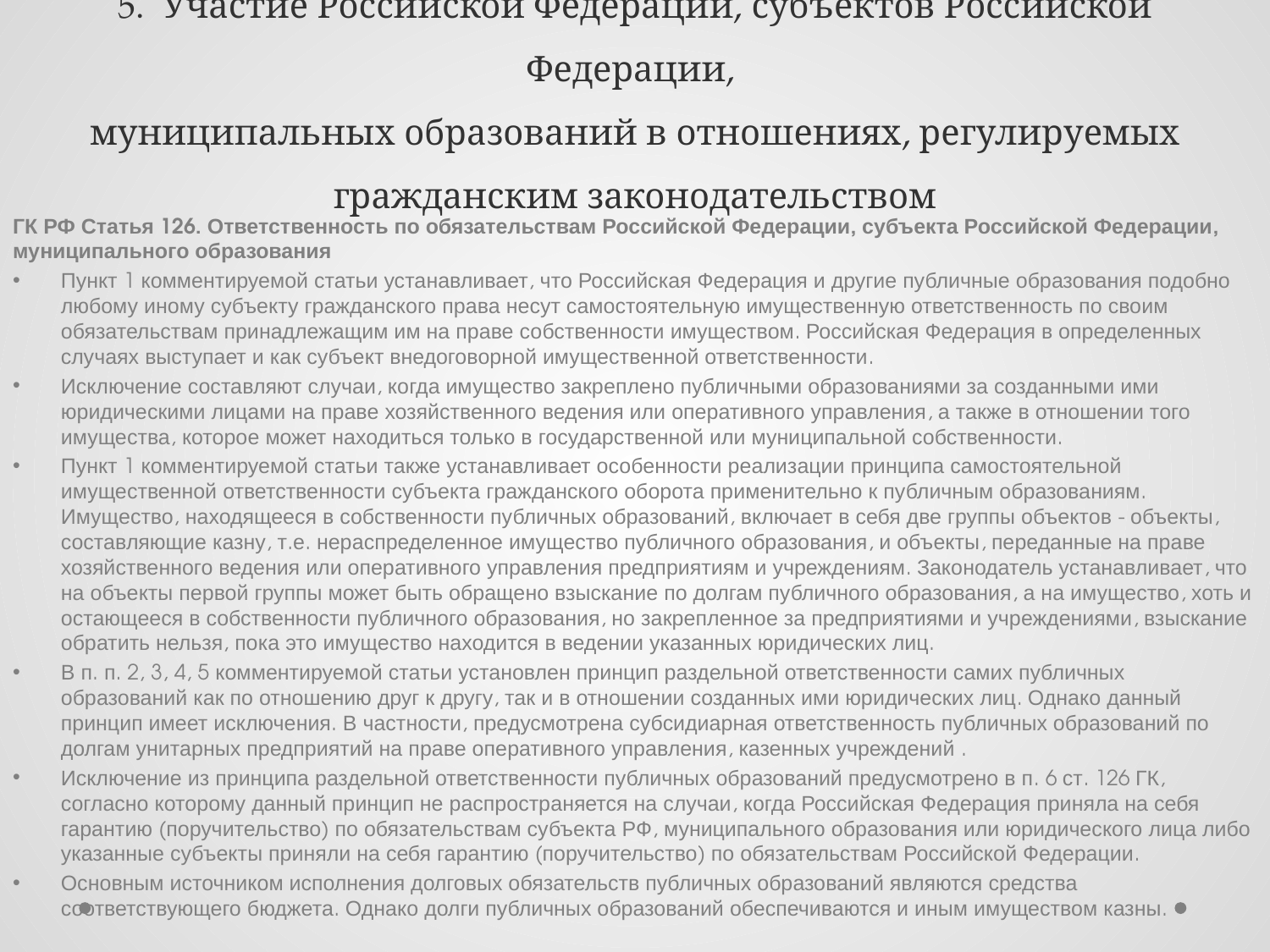

# 5.  Участие Российской Федерации, субъектов Российской Федерации, муниципальных образований в отношениях, регулируемых гражданским законодательством
ГК РФ Статья 126. Ответственность по обязательствам Российской Федерации, субъекта Российской Федерации, муниципального образования
Пункт 1 комментируемой статьи устанавливает, что Российская Федерация и другие публичные образования подобно любому иному субъекту гражданского права несут самостоятельную имущественную ответственность по своим обязательствам принадлежащим им на праве собственности имуществом. Российская Федерация в определенных случаях выступает и как субъект внедоговорной имущественной ответственности.
Исключение составляют случаи, когда имущество закреплено публичными образованиями за созданными ими юридическими лицами на праве хозяйственного ведения или оперативного управления, а также в отношении того имущества, которое может находиться только в государственной или муниципальной собственности.
Пункт 1 комментируемой статьи также устанавливает особенности реализации принципа самостоятельной имущественной ответственности субъекта гражданского оборота применительно к публичным образованиям. Имущество, находящееся в собственности публичных образований, включает в себя две группы объектов - объекты, составляющие казну, т.е. нераспределенное имущество публичного образования, и объекты, переданные на праве хозяйственного ведения или оперативного управления предприятиям и учреждениям. Законодатель устанавливает, что на объекты первой группы может быть обращено взыскание по долгам публичного образования, а на имущество, хоть и остающееся в собственности публичного образования, но закрепленное за предприятиями и учреждениями, взыскание обратить нельзя, пока это имущество находится в ведении указанных юридических лиц.
В п. п. 2, 3, 4, 5 комментируемой статьи установлен принцип раздельной ответственности самих публичных образований как по отношению друг к другу, так и в отношении созданных ими юридических лиц. Однако данный принцип имеет исключения. В частности, предусмотрена субсидиарная ответственность публичных образований по долгам унитарных предприятий на праве оперативного управления, казенных учреждений .
Исключение из принципа раздельной ответственности публичных образований предусмотрено в п. 6 ст. 126 ГК, согласно которому данный принцип не распространяется на случаи, когда Российская Федерация приняла на себя гарантию (поручительство) по обязательствам субъекта РФ, муниципального образования или юридического лица либо указанные субъекты приняли на себя гарантию (поручительство) по обязательствам Российской Федерации.
Основным источником исполнения долговых обязательств публичных образований являются средства соответствующего бюджета. Однако долги публичных образований обеспечиваются и иным имуществом казны.